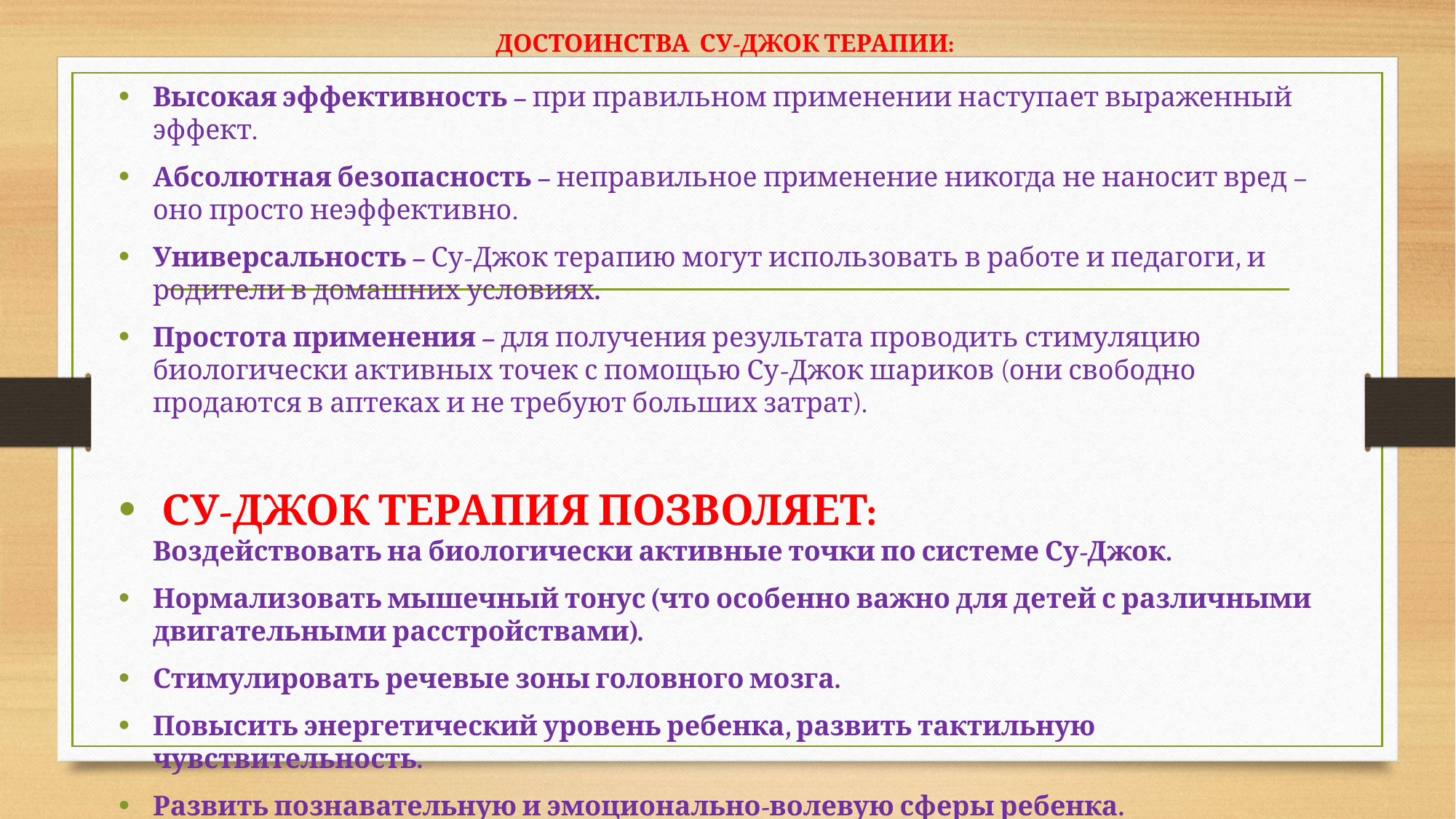

# ДОСТОИНСТВА  СУ-ДЖОК ТЕРАПИИ:
Высокая эффективность – при правильном применении наступает выраженный эффект.
Абсолютная безопасность – неправильное применение никогда не наносит вред – оно просто неэффективно.
Универсальность – Су-Джок терапию могут использовать в работе и педагоги, и родители в домашних условиях.
Простота применения – для получения результата проводить стимуляцию биологически активных точек с помощью Су-Джок шариков (они свободно продаются в аптеках и не требуют больших затрат).

 СУ-ДЖОК ТЕРАПИЯ ПОЗВОЛЯЕТ:
Воздействовать на биологически активные точки по системе Су-Джок.
Нормализовать мышечный тонус (что особенно важно для детей с различными двигательными расстройствами).
Стимулировать речевые зоны головного мозга.
Повысить энергетический уровень ребенка, развить тактильную чувствительность.
Развить познавательную и эмоционально-волевую сферы ребенка.